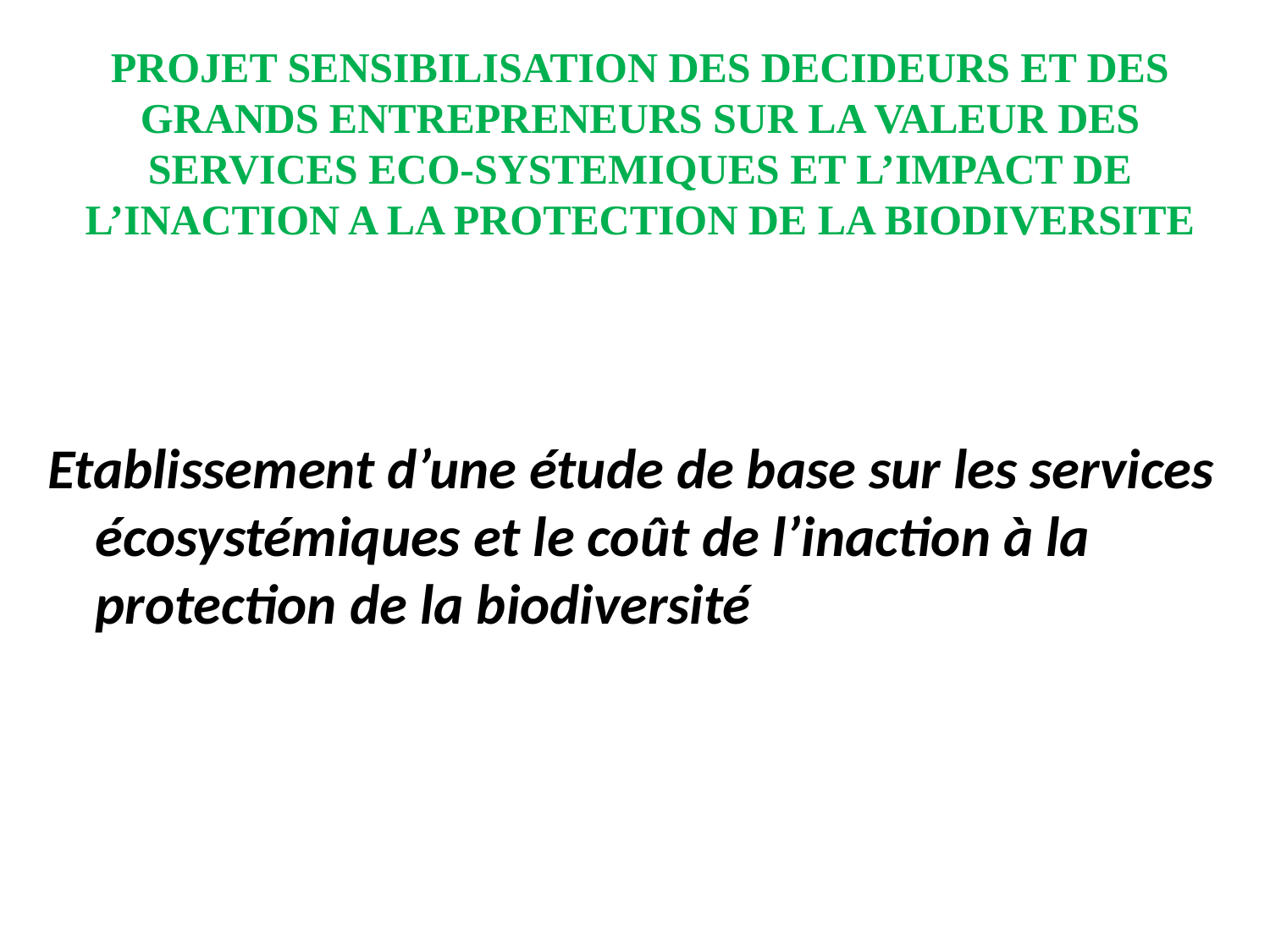

# Projet Sensibilisation des decideurs et des grands entrepreneurs sur la valeur des services eco-systemiques et l’impact de l’inaction a la protection de la biodiversite
Etablissement d’une étude de base sur les services écosystémiques et le coût de l’inaction à la protection de la biodiversité